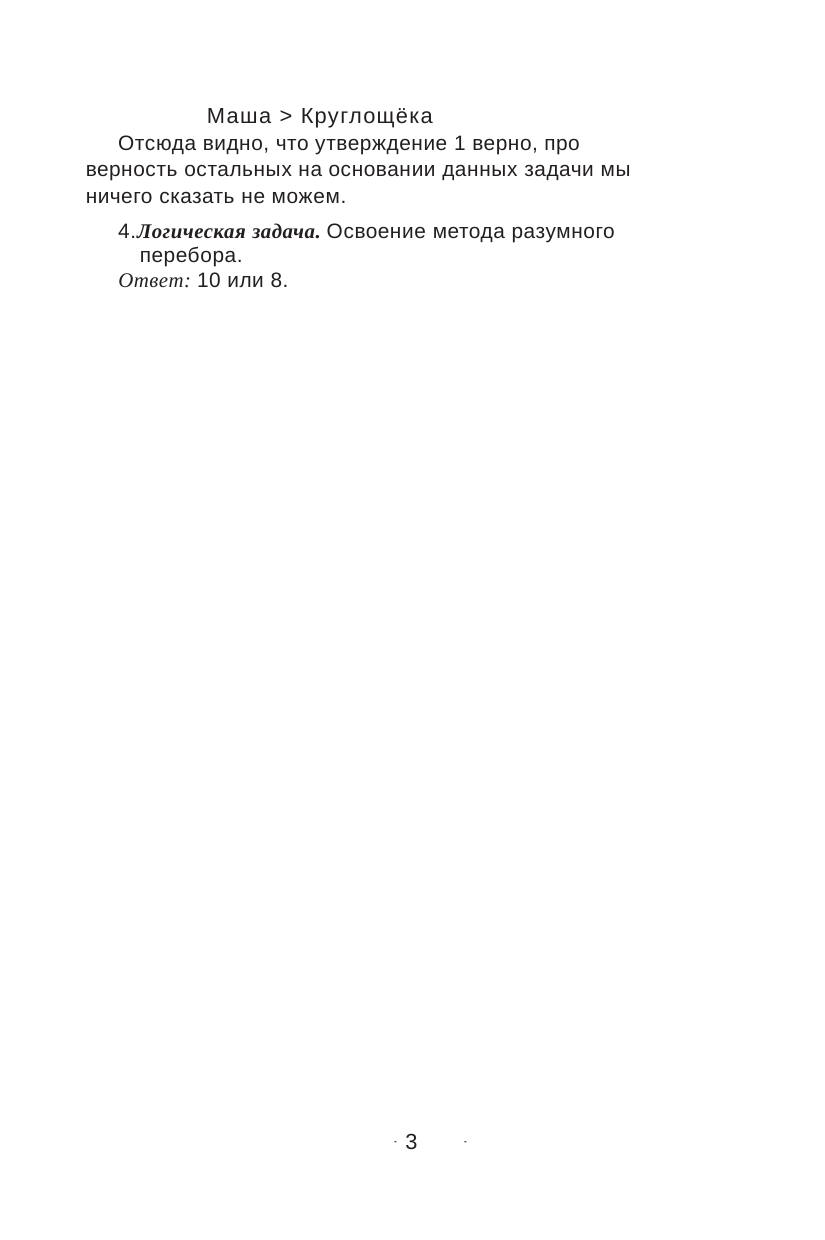

Маша > Круглощёка
Отсюда видно, что утверждение 1 верно, про
верность остальных на основании данных задачи мы
ничего сказать не можем.
4.Логическая задача. Освоение метода разумного
перебора.
Ответ: 10 или 8.
3
3